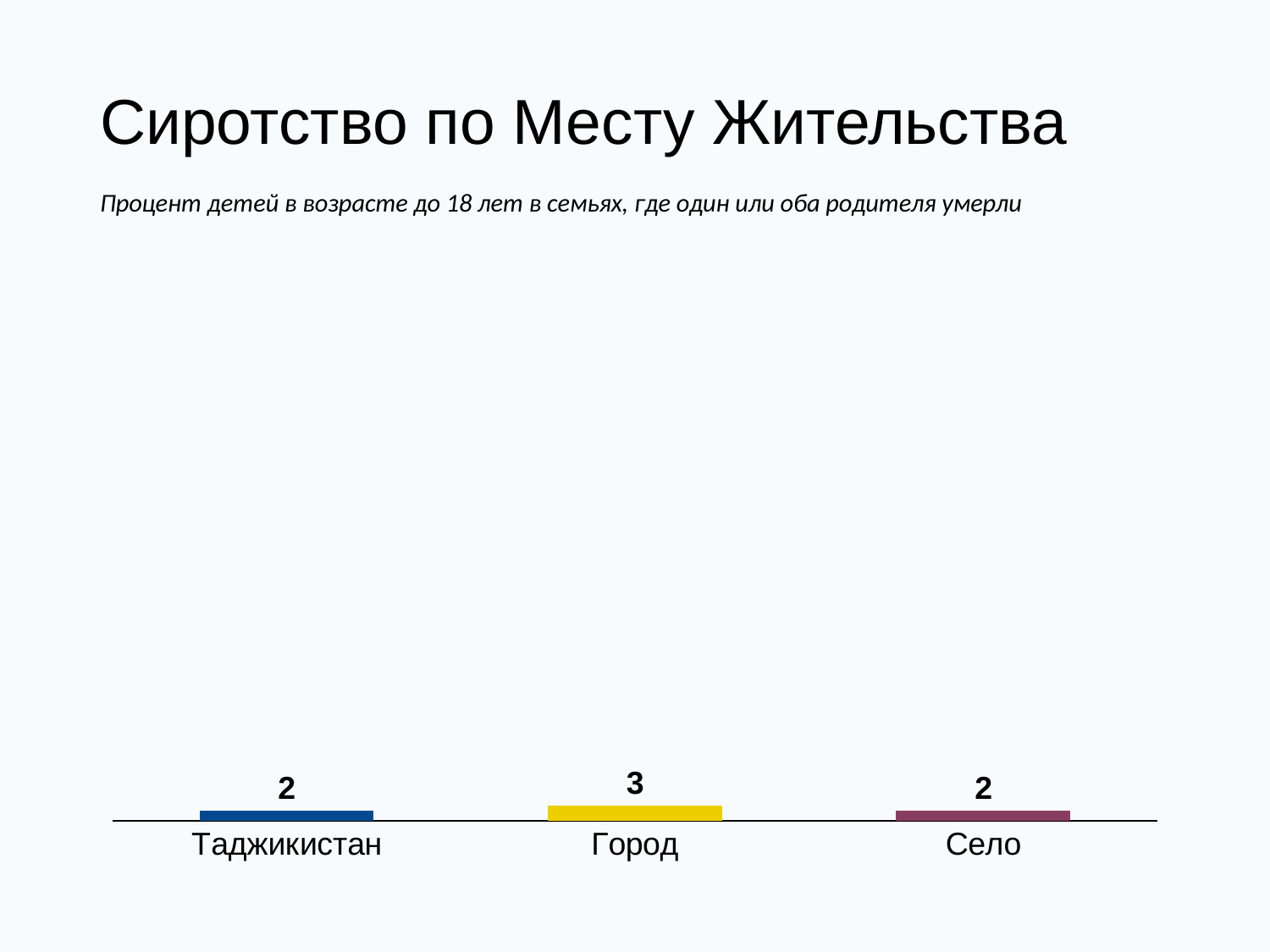

# Сиротство по Месту Жительства
Процент детей в возрасте до 18 лет в семьях, где один или оба родителя умерли

### Chart

| Category | Таджикистан |
|---|---|
| Таджикистан | 2.0 |
| Город | 3.0 |
| Село | 2.0 |